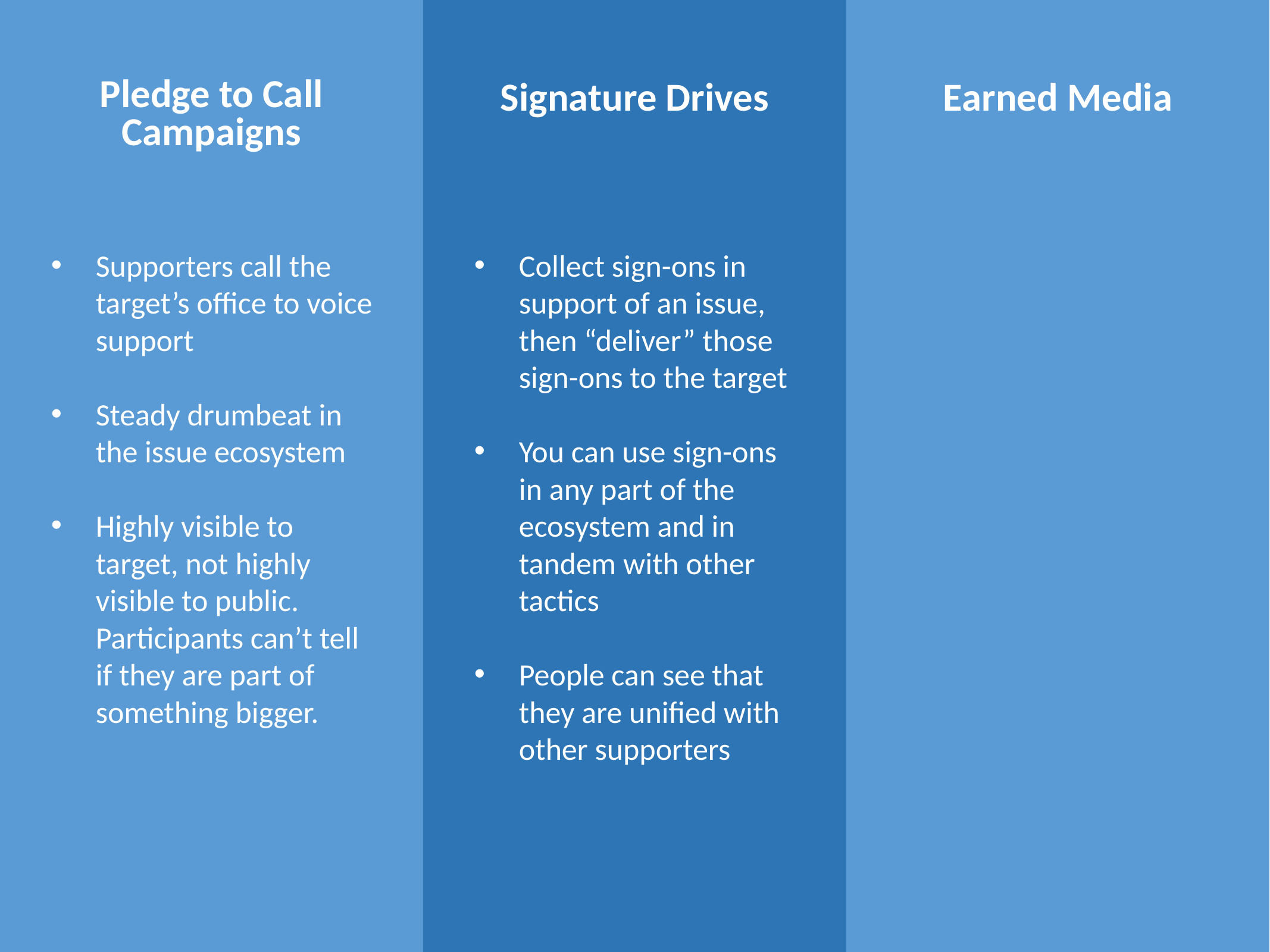

Pledge to Call Campaigns
Signature Drives
Earned Media
Supporters call the target’s office to voice support

Steady drumbeat in the issue ecosystem

Highly visible to target, not highly visible to public. Participants can’t tell if they are part of something bigger.
Collect sign-ons in support of an issue, then “deliver” those sign-ons to the target

You can use sign-ons in any part of the ecosystem and in tandem with other tactics

People can see that they are unified with other supporters